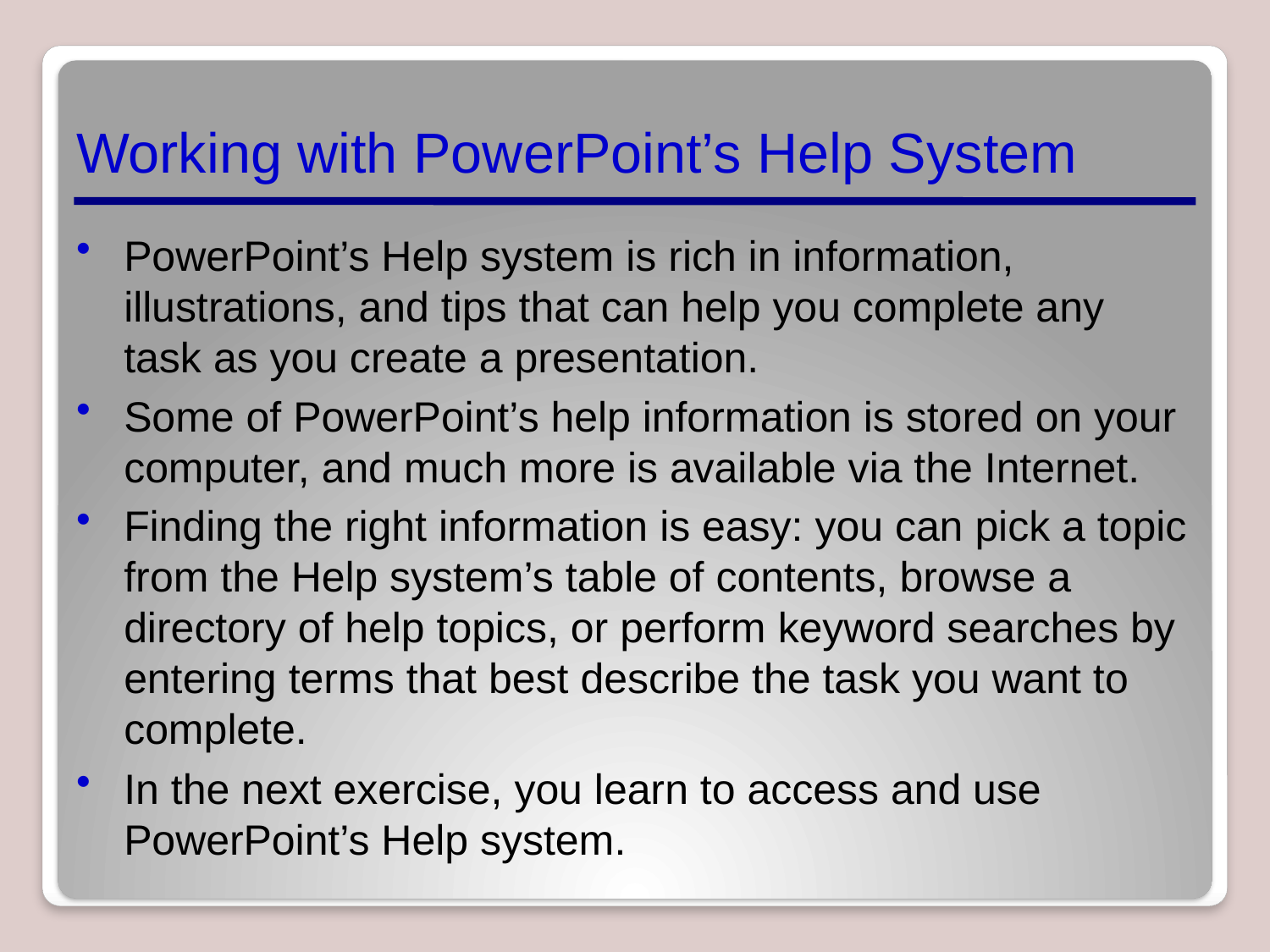

# Working with PowerPoint’s Help System
PowerPoint’s Help system is rich in information, illustrations, and tips that can help you complete any task as you create a presentation.
Some of PowerPoint’s help information is stored on your computer, and much more is available via the Internet.
Finding the right information is easy: you can pick a topic from the Help system’s table of contents, browse a directory of help topics, or perform keyword searches by entering terms that best describe the task you want to complete.
In the next exercise, you learn to access and use PowerPoint’s Help system.